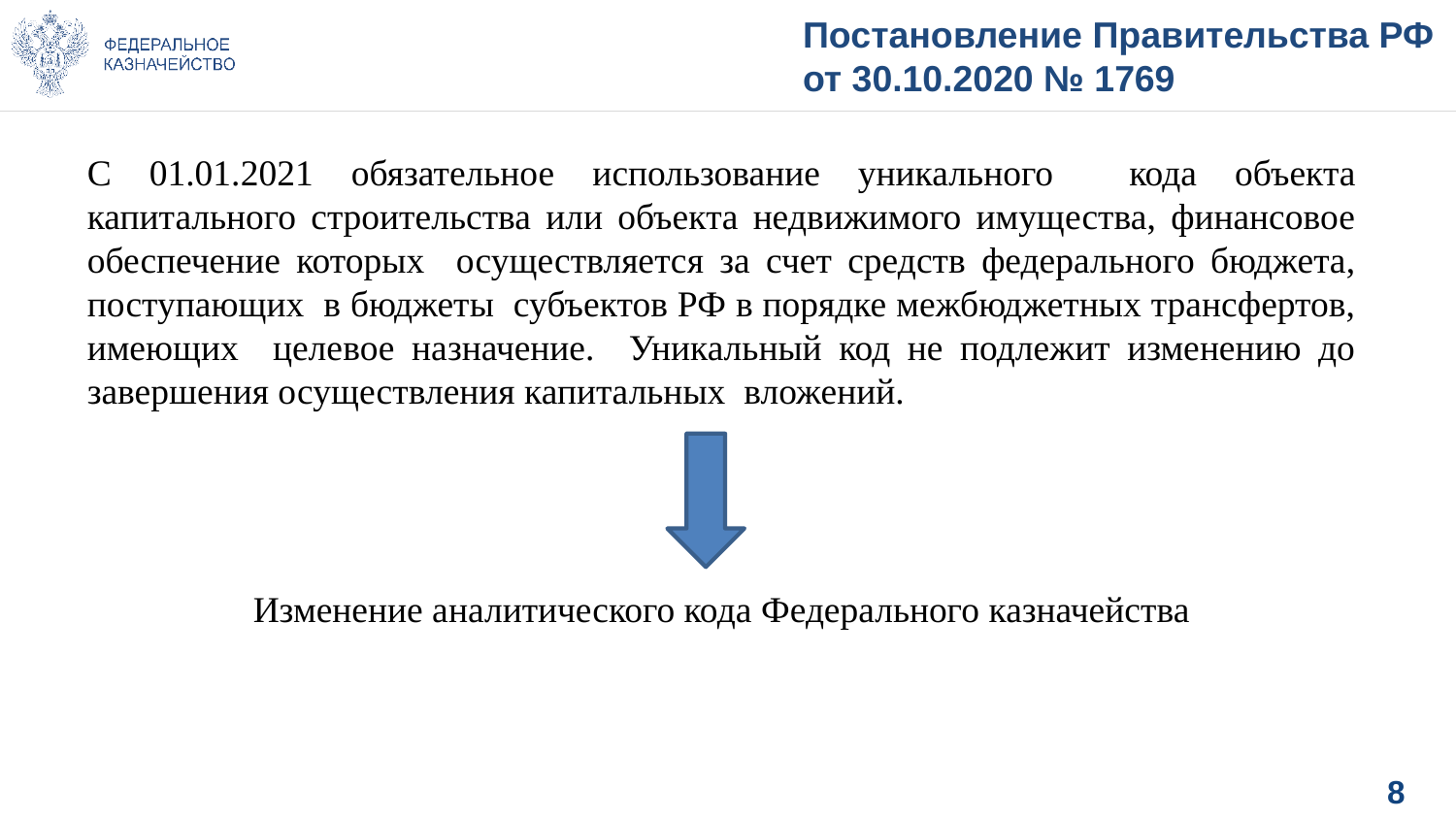

Постановление Правительства РФ от 30.10.2020 № 1769
С 01.01.2021 обязательное использование уникального  кода объекта капитального строительства или объекта недвижимого имущества, финансовое обеспечение которых  осуществляется за счет средств федерального бюджета, поступающих  в бюджеты  субъектов РФ в порядке межбюджетных трансфертов, имеющих  целевое назначение.  Уникальный код не подлежит изменению до завершения осуществления капитальных  вложений.

Изменение аналитического кода Федерального казначейства

8